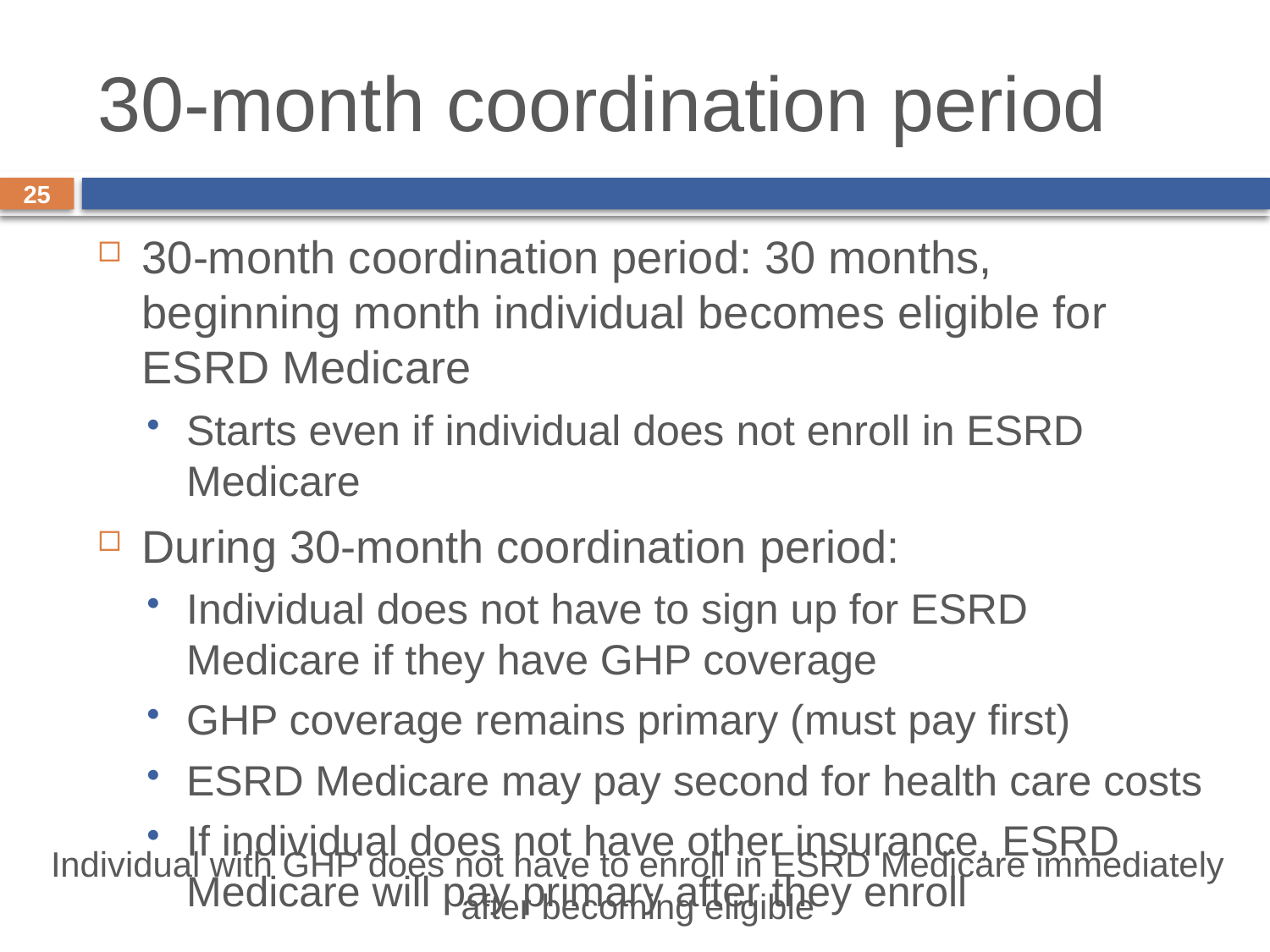

# 30-month coordination period
25
30-month coordination period: 30 months, beginning month individual becomes eligible for ESRD Medicare
Starts even if individual does not enroll in ESRD Medicare
During 30-month coordination period:
Individual does not have to sign up for ESRD Medicare if they have GHP coverage
GHP coverage remains primary (must pay first)
ESRD Medicare may pay second for health care costs
If individual does not have other insurance, ESRD Medicare will pay primary after they enroll
Individual with GHP does not have to enroll in ESRD Medicare immediately after becoming eligible